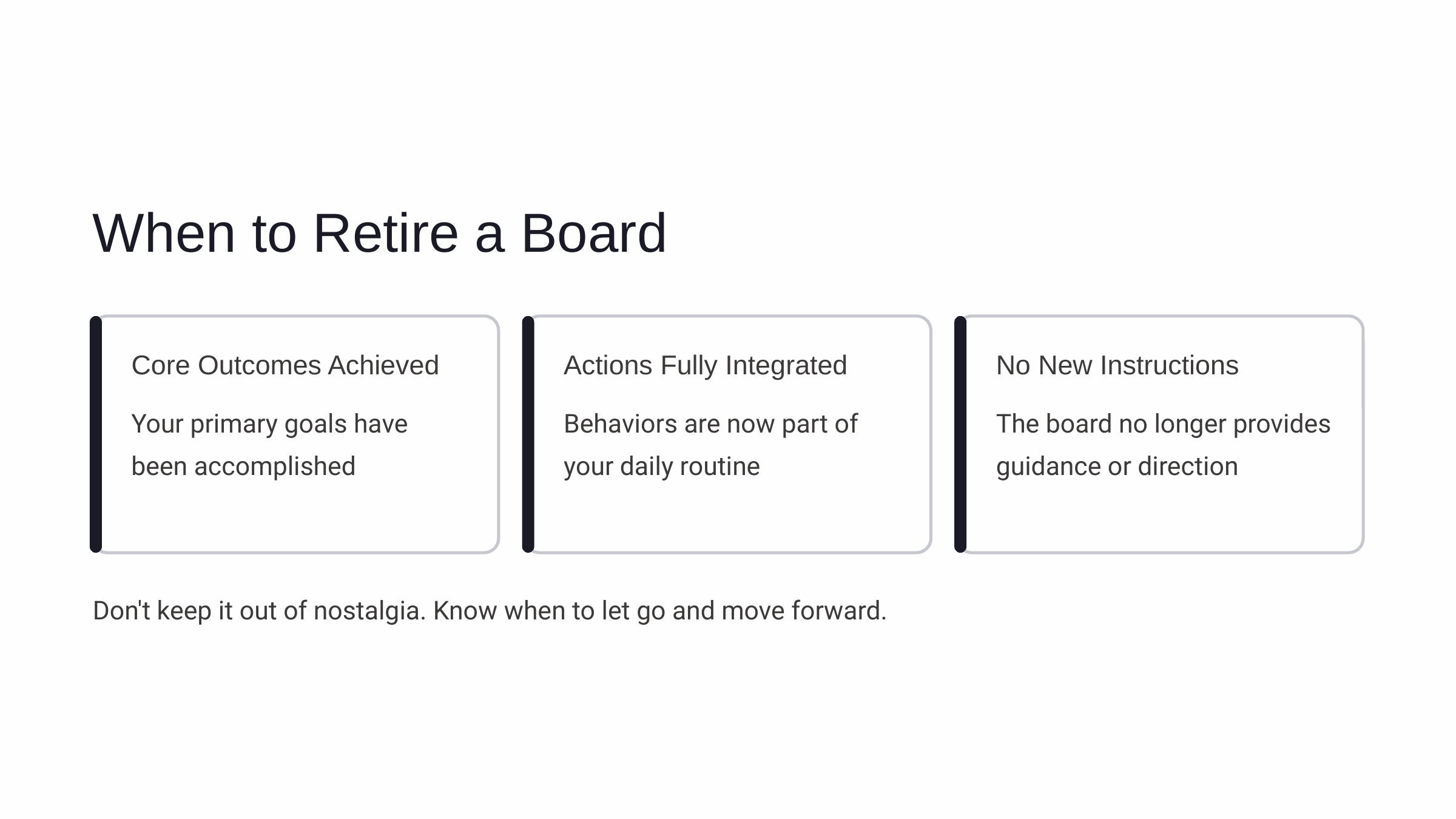

When to Retire a Board

Core Outcomes Achieved
Actions Fully Integrated
No New Instructions
Your primary goals have been accomplished
Behaviors are now part of your daily routine
The board no longer provides guidance or direction
Don't keep it out of nostalgia. Know when to let go and move forward.